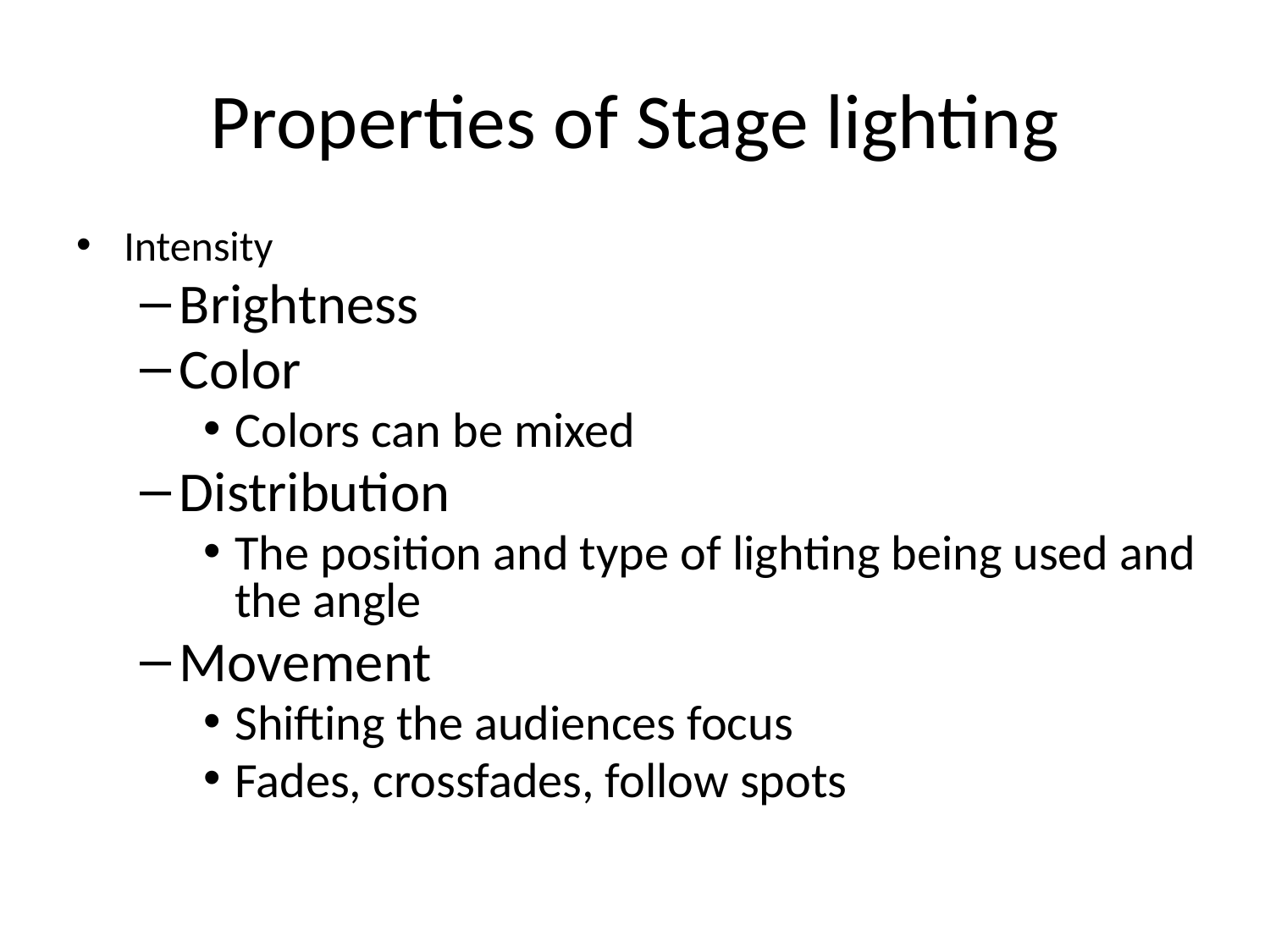

# Properties of Stage lighting
Intensity
Brightness
Color
Colors can be mixed
Distribution
The position and type of lighting being used and the angle
Movement
Shifting the audiences focus
Fades, crossfades, follow spots